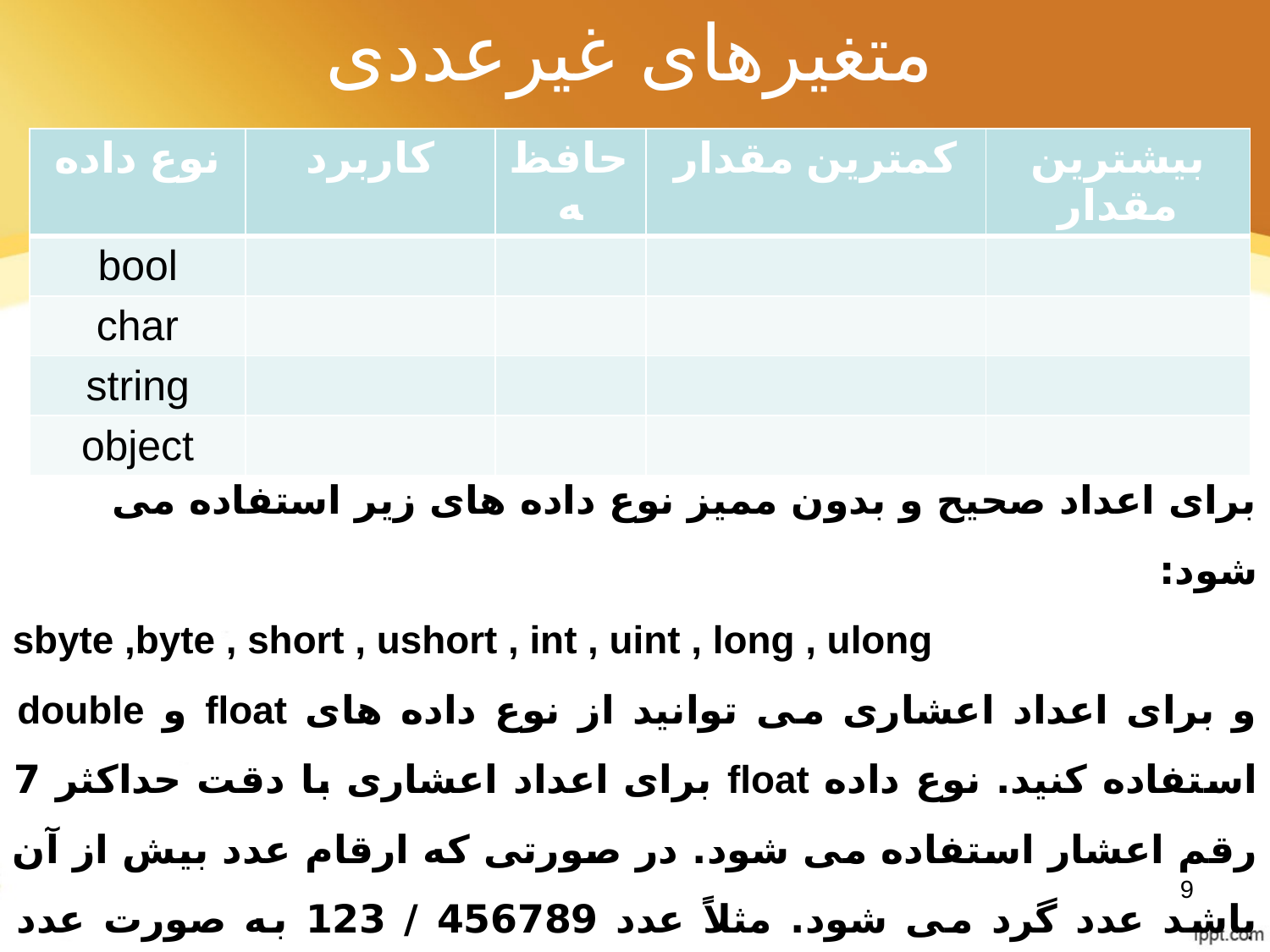

# متغیرهای غیرعددی
| نوع داده | کاربرد | حافظه | کمترین مقدار | بیشترین مقدار |
| --- | --- | --- | --- | --- |
| bool |  |  |  |  |
| char |  |  |  |  |
| string |  |  |  |  |
| object |  |  |  |  |
برای اعداد صحیح و بدون ممیز نوع داده های زیر استفاده می شود:
sbyte ,byte , short , ushort , int , uint , long , ulong
و برای اعداد اعشاری می توانید از نوع داده های float و double استفاده کنید. نوع داده float برای اعداد اعشاری با دقت حداکثر 7 رقم اعشار استفاده می شود. در صورتی که ارقام عدد بیش از آن باشد عدد گرد می شود. مثلاً عدد 456789 / 123 به صورت عدد 4568 / 123 قابل نگهداری است. نوع داده double برای اعداد اعشاری بسیار بزرگ و یا بسیار کوچک مانند جرم وبار الکتریکی یک الکترون و با دقت زیاد 15 رقم استفاده می شود.
9